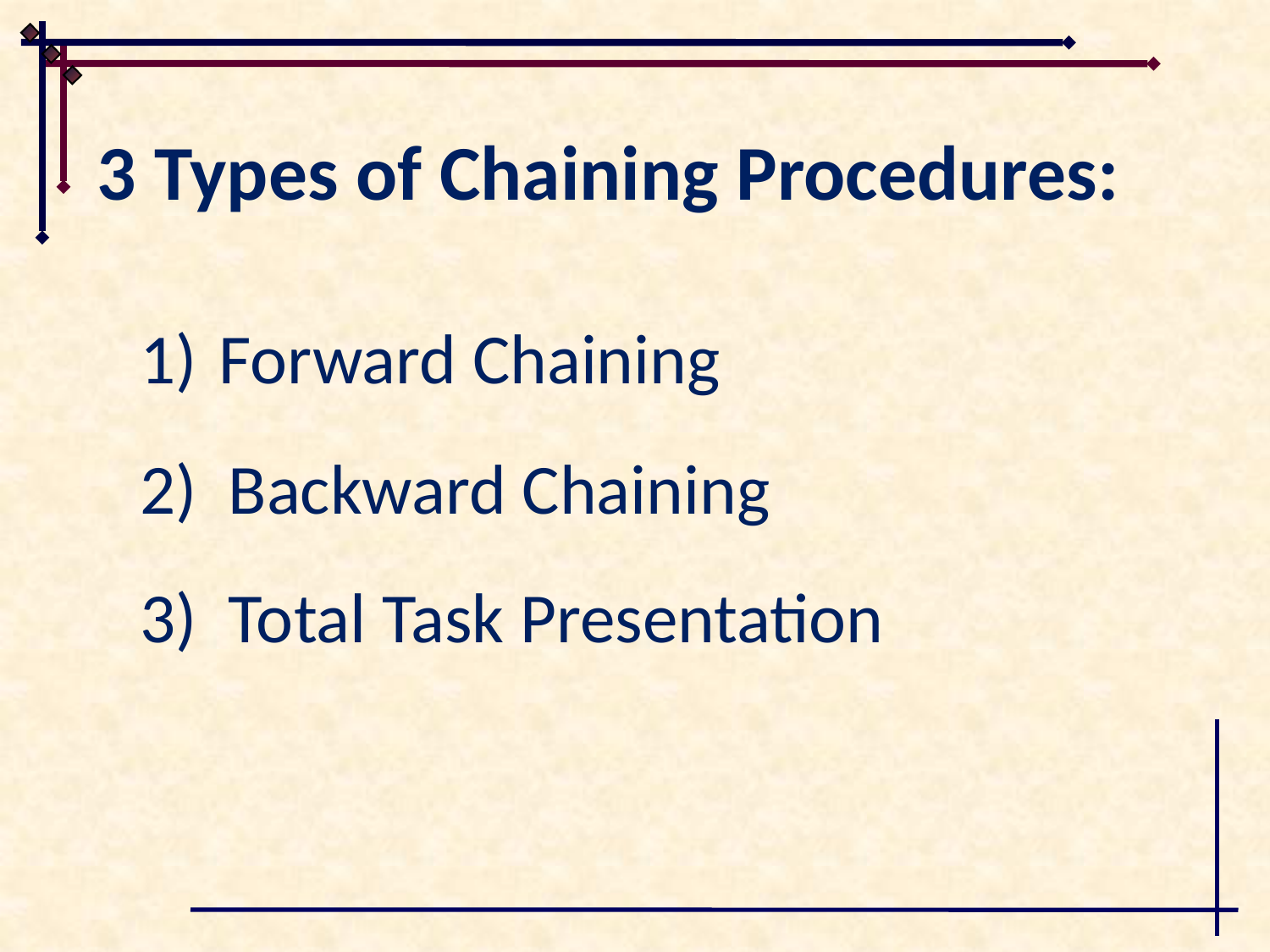

# 3 Types of Chaining Procedures:
 Forward Chaining

2)  Backward Chaining

3)  Total Task Presentation